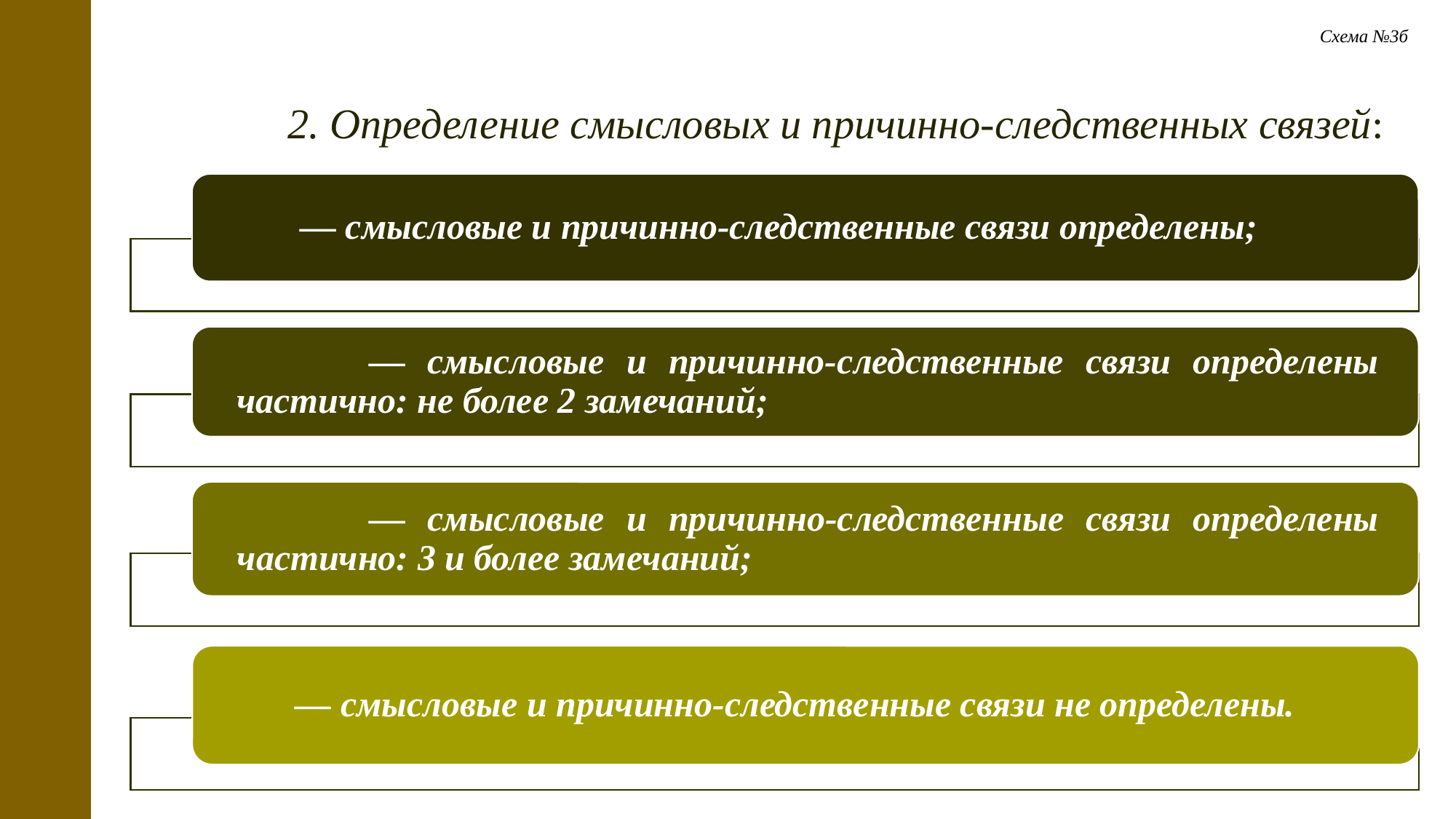

Схема №3б
 2. Определение смысловых и причинно-следственных связей:
       — смысловые и причинно-следственные связи определены;
       — смысловые и причинно-следственные связи определены частично: не более 2 замечаний;
      — смысловые и причинно-следственные связи определены частично: 3 и более замечаний;
       — смысловые и причинно-следственные связи не определены.